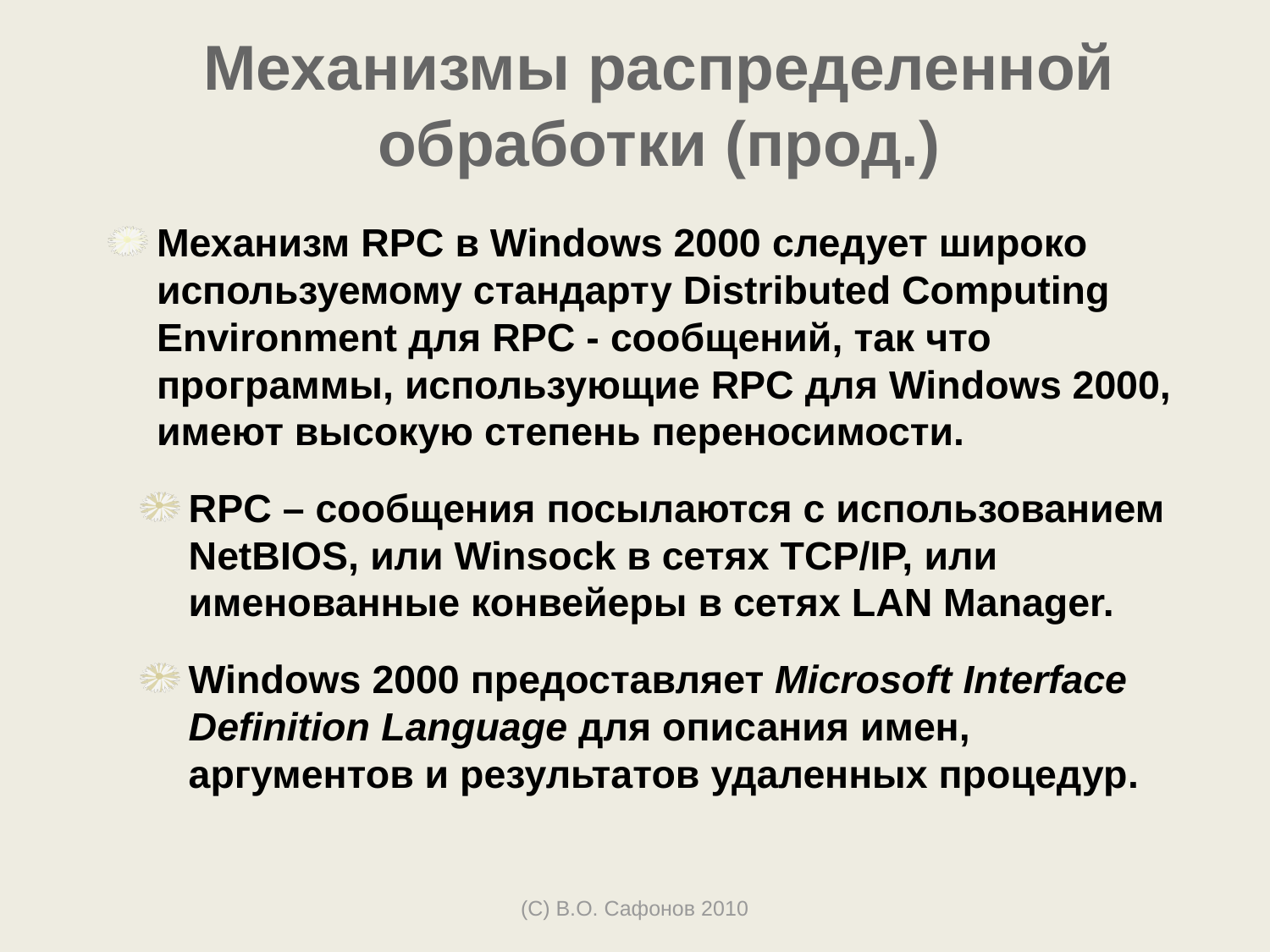

# Механизмы распределенной обработки (прод.)
Механизм RPC в Windows 2000 следует широко используемому стандарту Distributed Computing Environment для RPC - сообщений, так что программы, использующие RPC для Windows 2000, имеют высокую степень переносимости.
RPC – сообщения посылаются с использованием NetBIOS, или Winsock в сетях TCP/IP, или именованные конвейеры в сетях LAN Manager.
Windows 2000 предоставляет Microsoft Interface Definition Language для описания имен, аргументов и результатов удаленных процедур.
(С) В.О. Сафонов 2010